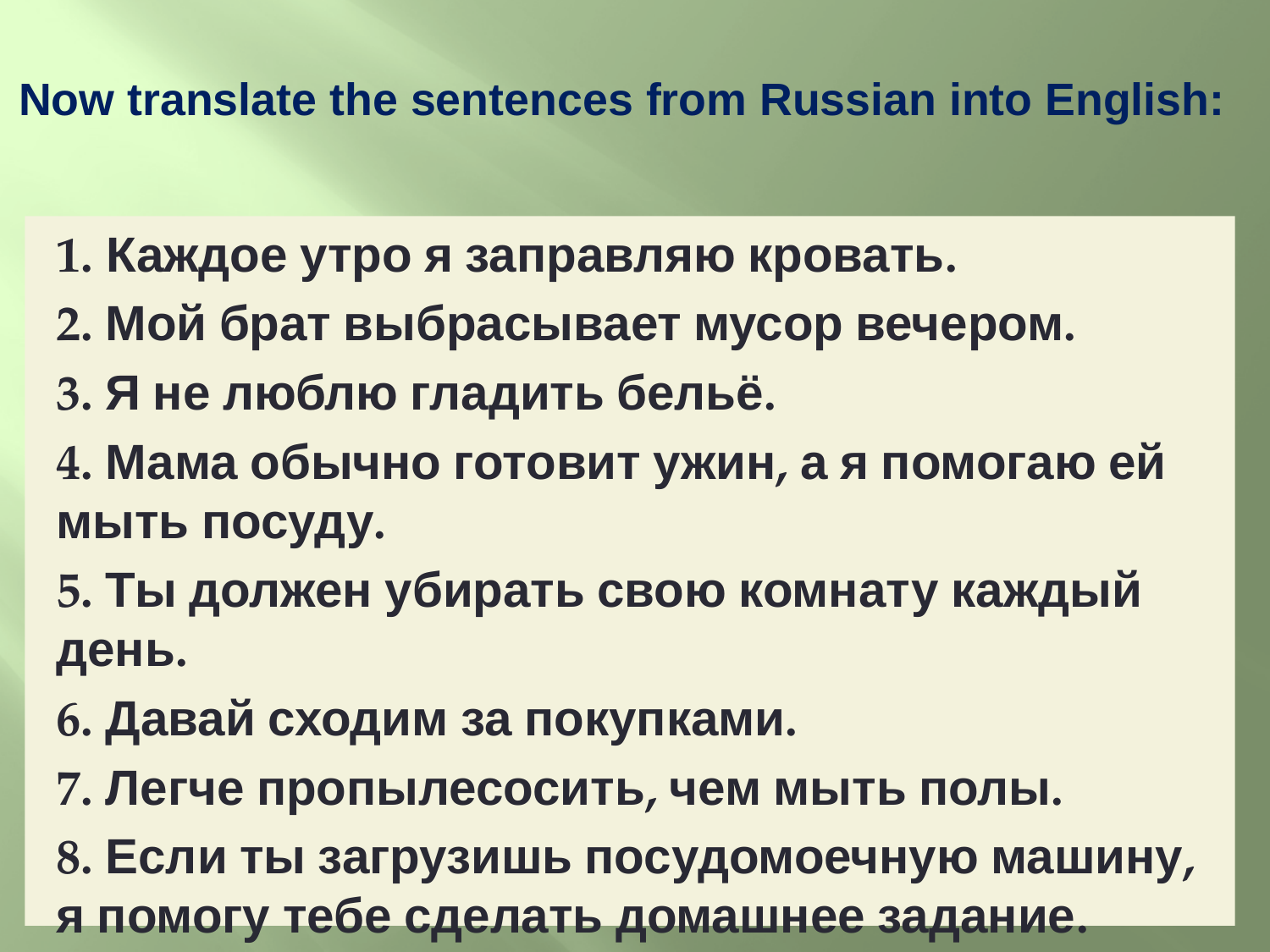

# Now translate the sentences from Russian into English:
1. Каждое утро я заправляю кровать.
2. Мой брат выбрасывает мусор вечером.
3. Я не люблю гладить бельё.
4. Мама обычно готовит ужин, а я помогаю ей мыть посуду.
5. Ты должен убирать свою комнату каждый день.
6. Давай сходим за покупками.
7. Легче пропылесосить, чем мыть полы.
8. Если ты загрузишь посудомоечную машину, я помогу тебе сделать домашнее задание.